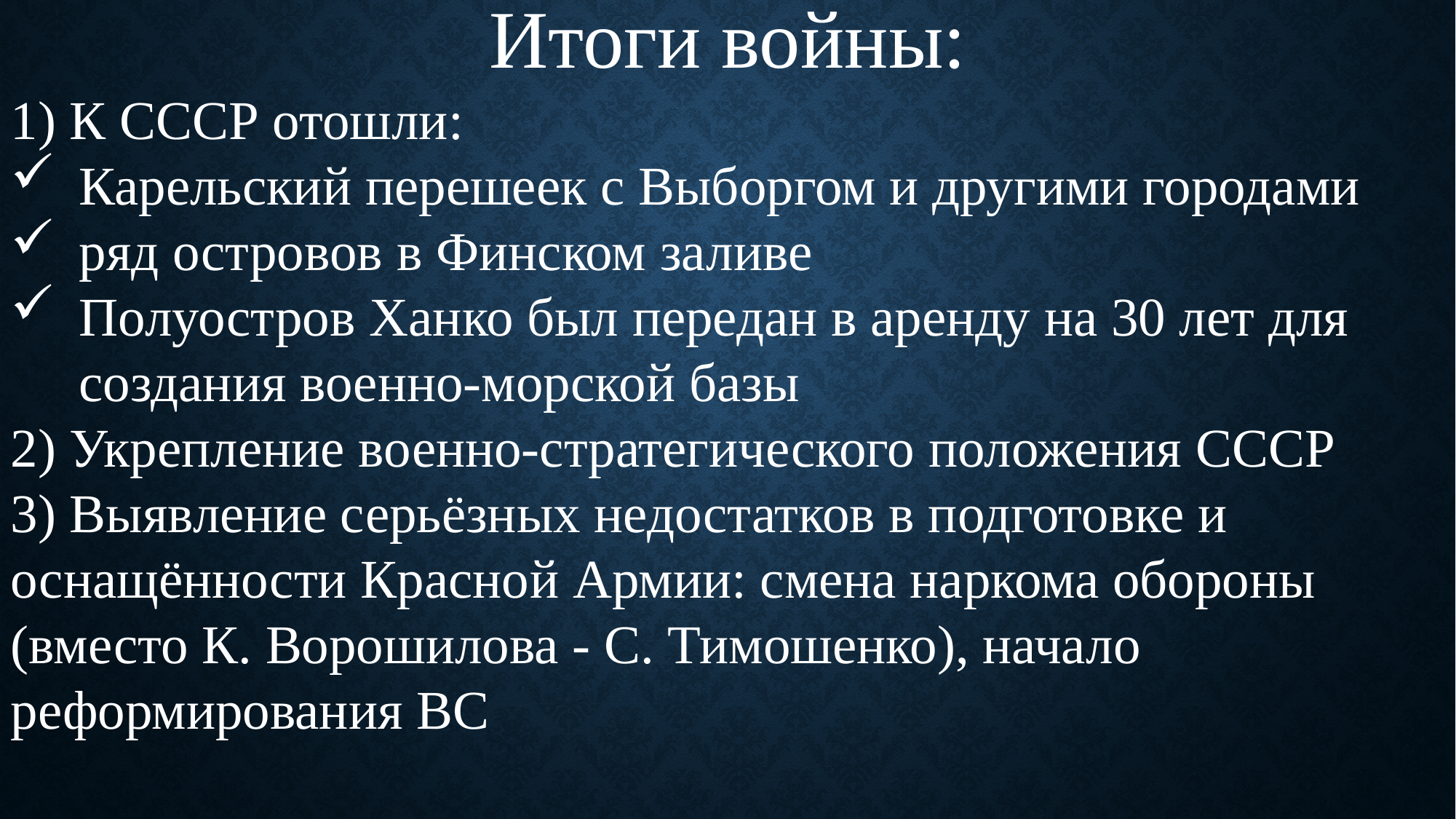

Итоги войны:
1) К СССР отошли:
Карельский перешеек с Выборгом и другими городами
ряд островов в Финском заливе
Полуостров Ханко был передан в аренду на 30 лет для создания военно-морской базы
2) Укрепление военно-стратегического положения СССР
3) Выявление серьёзных недостатков в подготовке и оснащённости Красной Армии: смена наркома обороны (вместо К. Ворошилова - С. Тимошенко), начало реформирования ВС